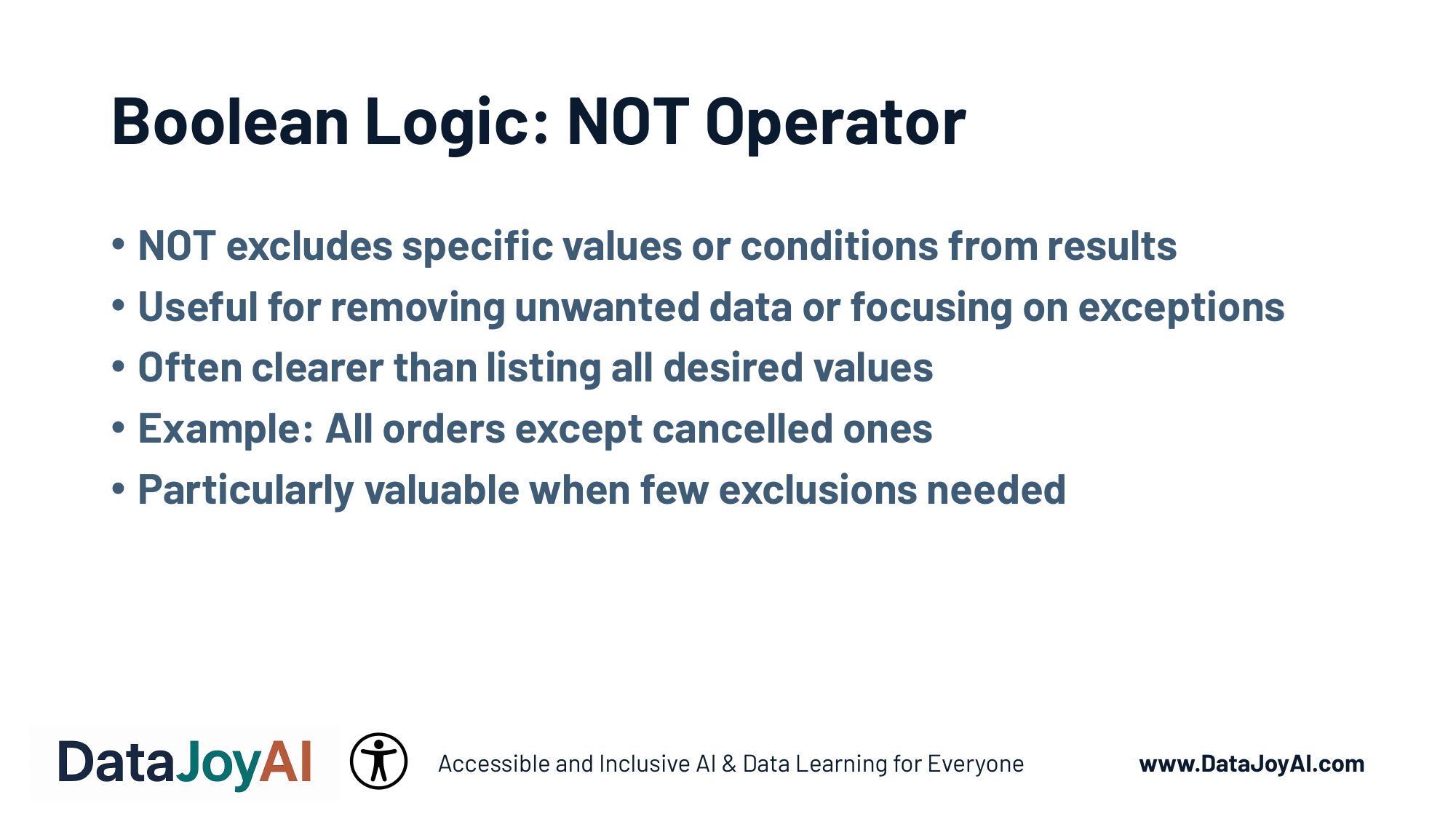

# Boolean Logic: NOT Operator
NOT excludes specific values or conditions from results
Useful for removing unwanted data or focusing on exceptions
Often clearer than listing all desired values
Example: All orders except cancelled ones
Particularly valuable when few exclusions needed